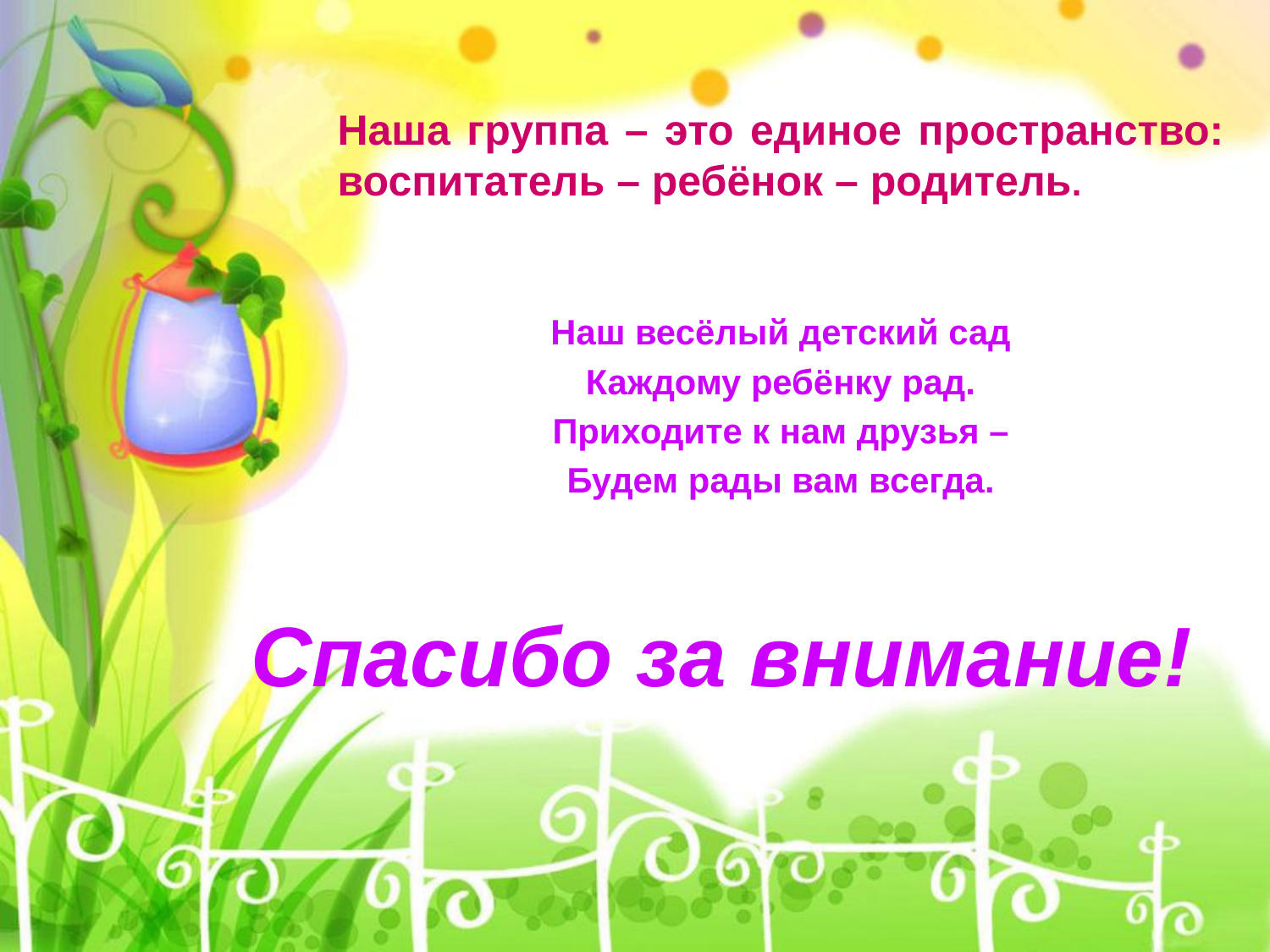

Наша группа – это единое пространство: воспитатель – ребёнок – родитель.

Наш весёлый детский сад
Каждому ребёнку рад.
Приходите к нам друзья –
Будем рады вам всегда.
Спасибо за внимание!